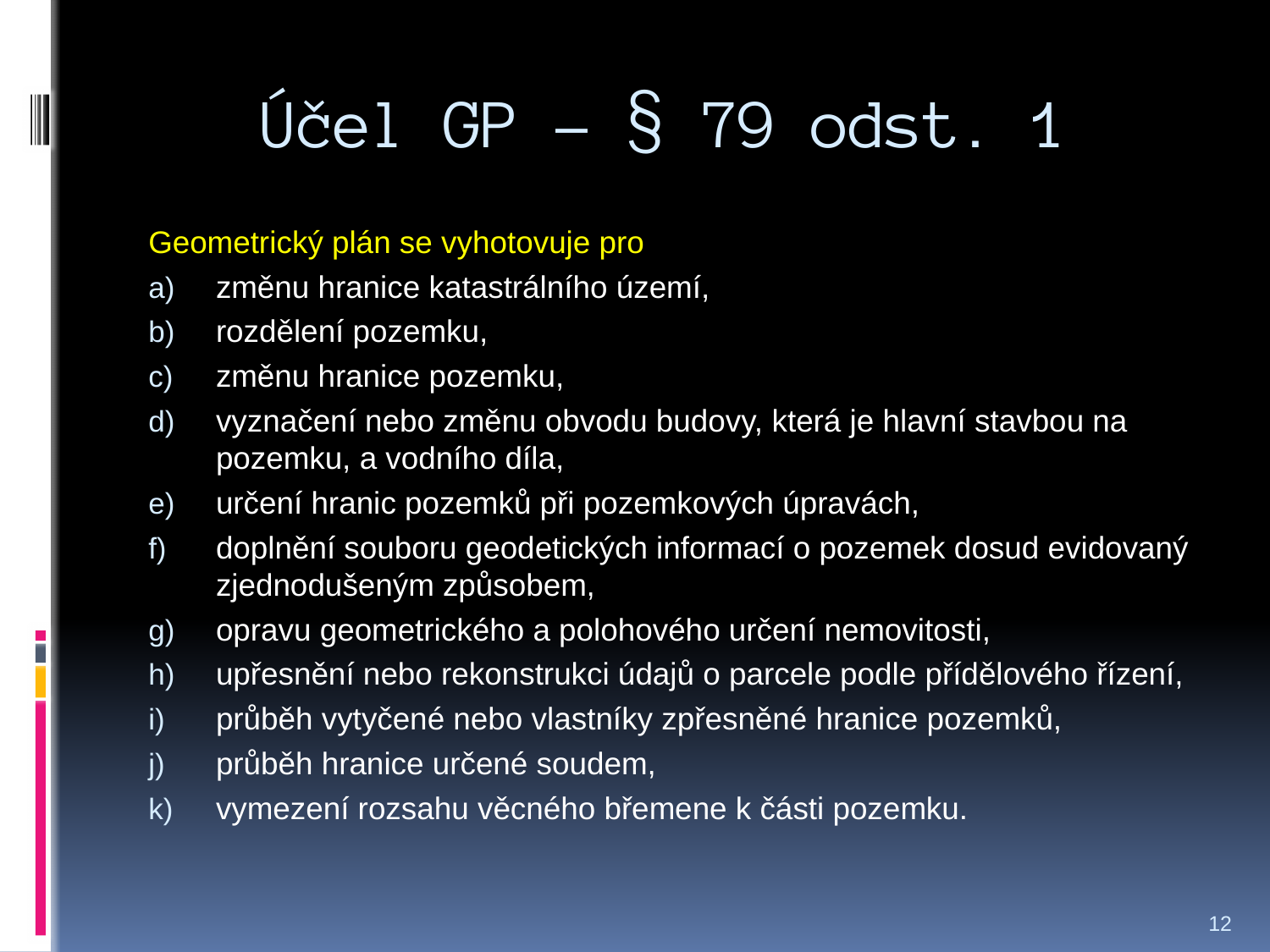

# Účel GP - § 79 odst. 1
Geometrický plán se vyhotovuje pro
změnu hranice katastrálního území,
rozdělení pozemku,
změnu hranice pozemku,
vyznačení nebo změnu obvodu budovy, která je hlavní stavbou na pozemku, a vodního díla,
určení hranic pozemků při pozemkových úpravách,
doplnění souboru geodetických informací o pozemek dosud evidovaný zjednodušeným způsobem,
opravu geometrického a polohového určení nemovitosti,
upřesnění nebo rekonstrukci údajů o parcele podle přídělového řízení,
průběh vytyčené nebo vlastníky zpřesněné hranice pozemků,
průběh hranice určené soudem,
vymezení rozsahu věcného břemene k části pozemku.
12